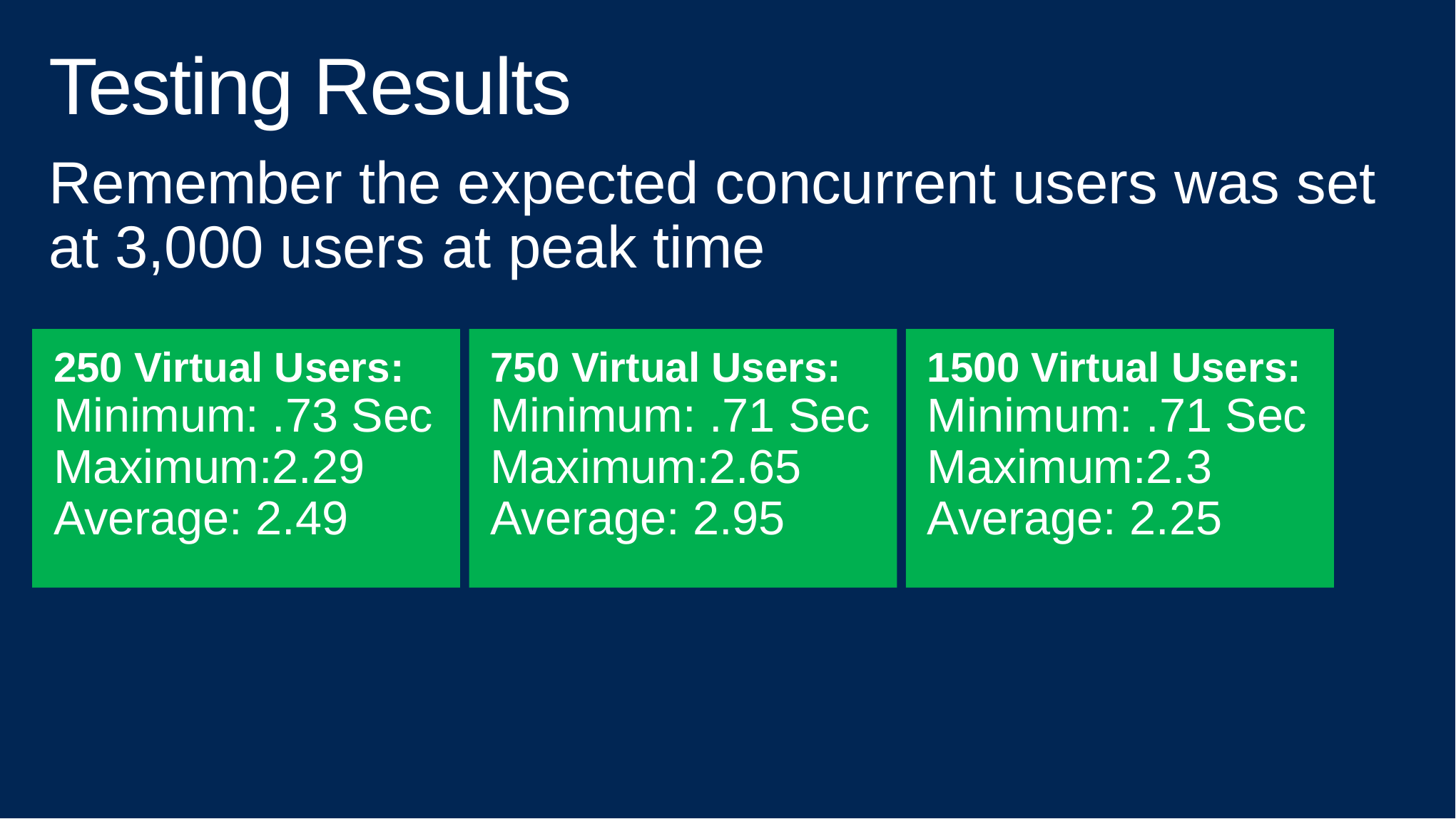

# Testing Results
Remember the expected concurrent users was set at 3,000 users at peak time

250 Virtual Users:
Minimum: .73 Sec
Maximum:2.29
Average: 2.49
750 Virtual Users:
Minimum: .71 Sec
Maximum:2.65
Average: 2.95
1500 Virtual Users:
Minimum: .71 Sec
Maximum:2.3
Average: 2.25